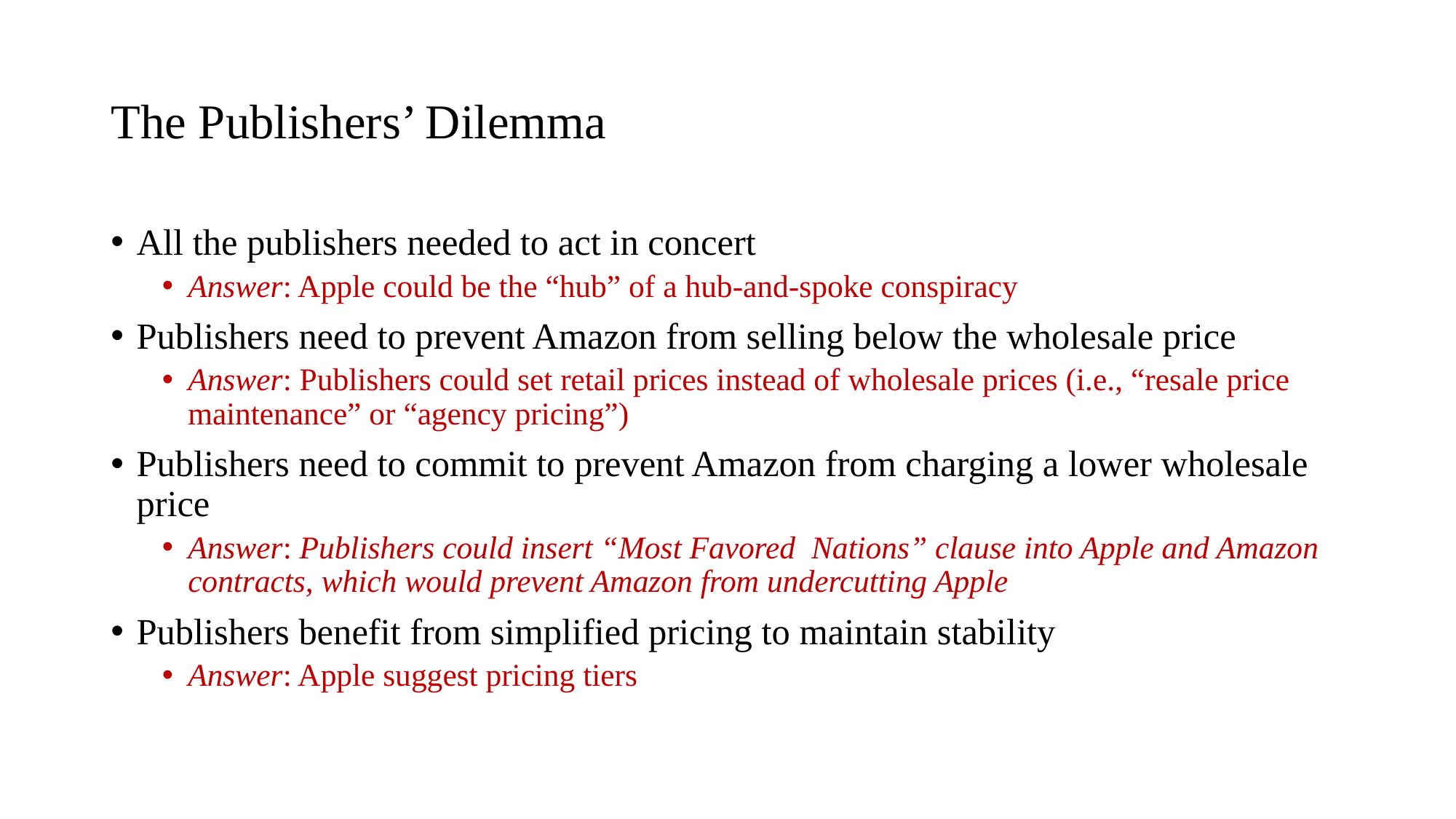

# The Publishers’ Dilemma
All the publishers needed to act in concert
Answer: Apple could be the “hub” of a hub-and-spoke conspiracy
Publishers need to prevent Amazon from selling below the wholesale price
Answer: Publishers could set retail prices instead of wholesale prices (i.e., “resale price maintenance” or “agency pricing”)
Publishers need to commit to prevent Amazon from charging a lower wholesale price
Answer: Publishers could insert “Most Favored  Nations” clause into Apple and Amazon contracts, which would prevent Amazon from undercutting Apple
Publishers benefit from simplified pricing to maintain stability
Answer: Apple suggest pricing tiers